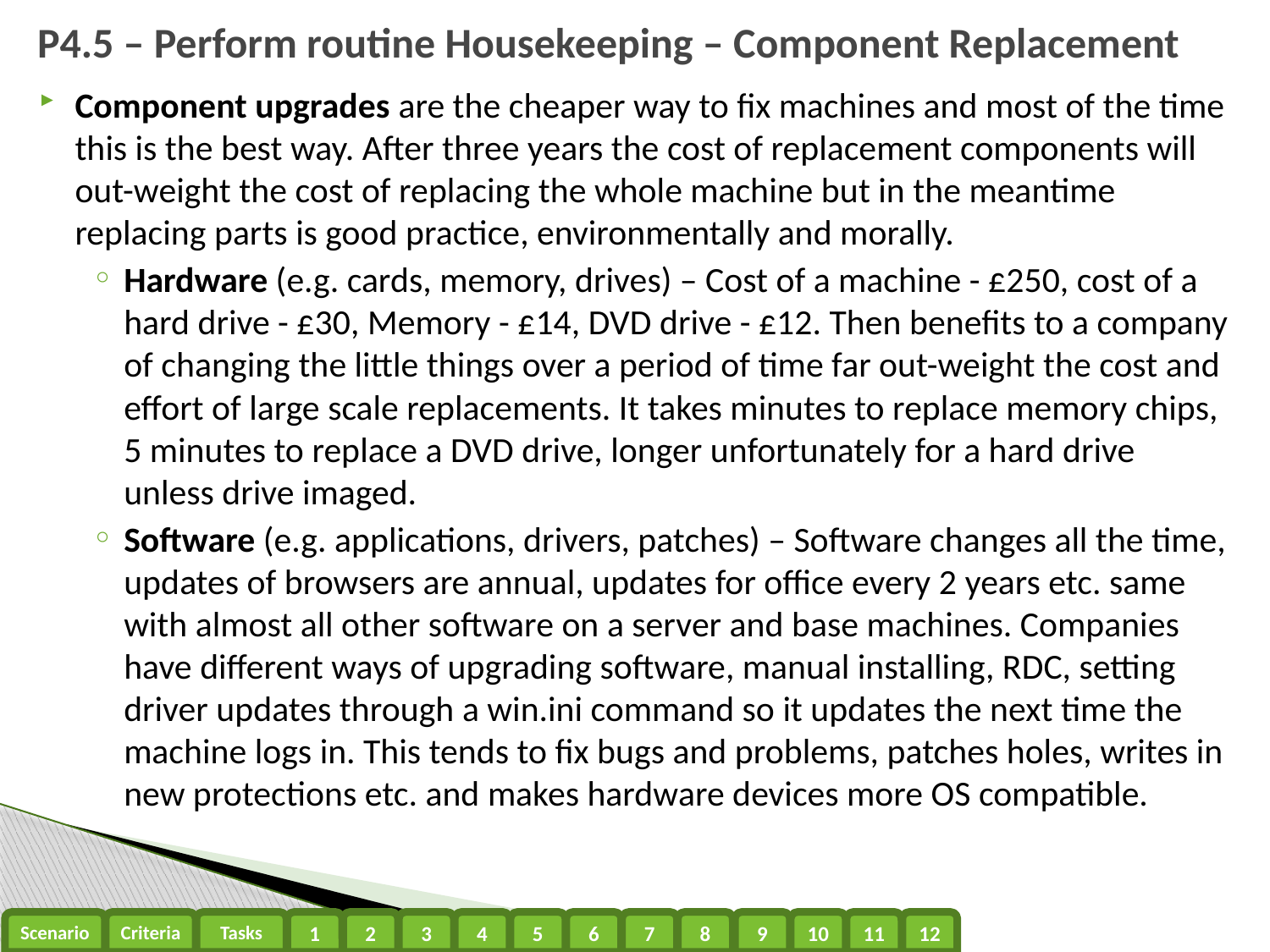

# P4.5 – Perform routine Housekeeping – Component Replacement
Component upgrades are the cheaper way to fix machines and most of the time this is the best way. After three years the cost of replacement components will out-weight the cost of replacing the whole machine but in the meantime replacing parts is good practice, environmentally and morally.
Hardware (e.g. cards, memory, drives) – Cost of a machine - £250, cost of a hard drive - £30, Memory - £14, DVD drive - £12. Then benefits to a company of changing the little things over a period of time far out-weight the cost and effort of large scale replacements. It takes minutes to replace memory chips, 5 minutes to replace a DVD drive, longer unfortunately for a hard drive unless drive imaged.
Software (e.g. applications, drivers, patches) – Software changes all the time, updates of browsers are annual, updates for office every 2 years etc. same with almost all other software on a server and base machines. Companies have different ways of upgrading software, manual installing, RDC, setting driver updates through a win.ini command so it updates the next time the machine logs in. This tends to fix bugs and problems, patches holes, writes in new protections etc. and makes hardware devices more OS compatible.